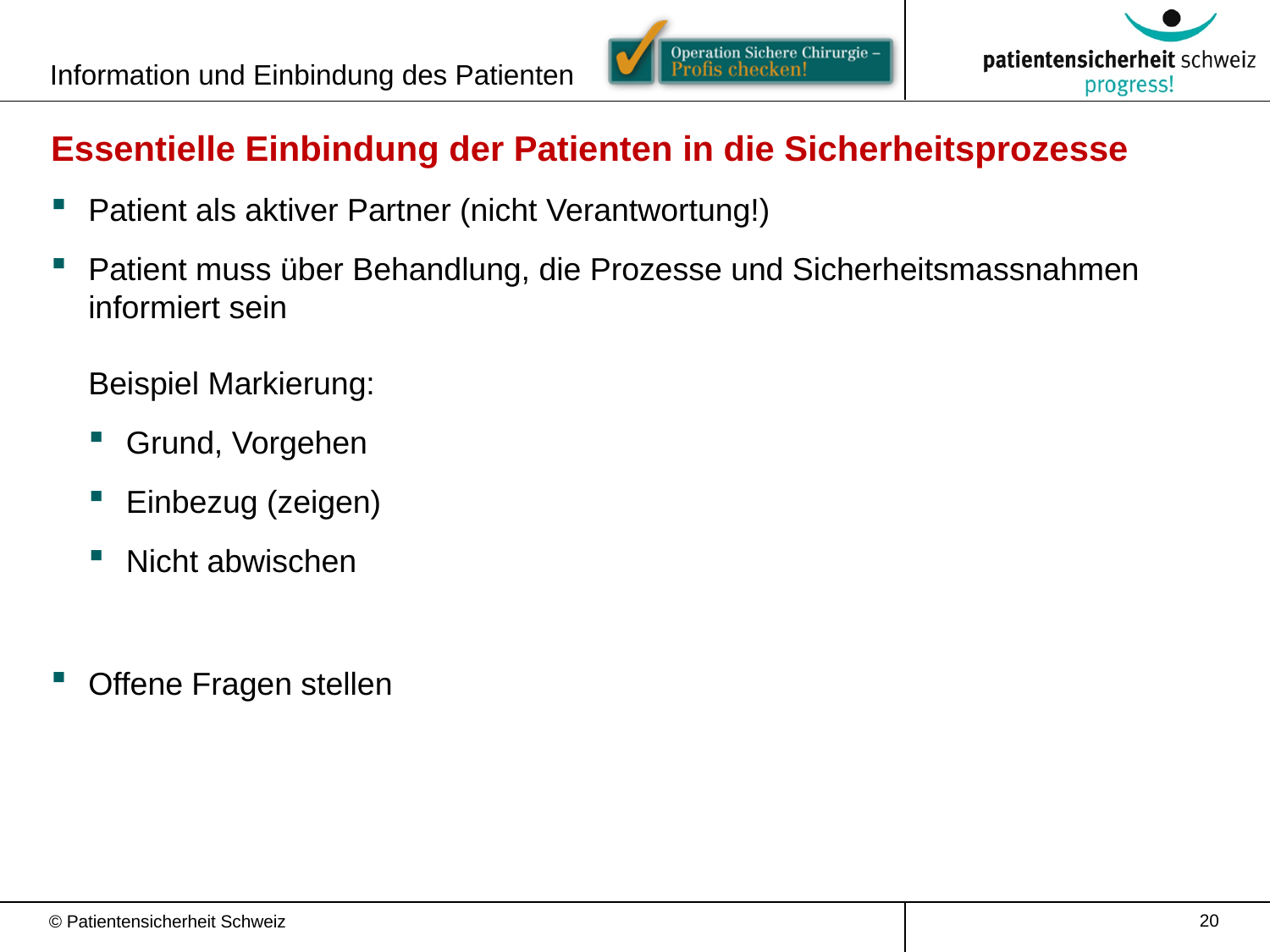

Information und Einbindung des Patienten
Essentielle Einbindung der Patienten in die Sicherheitsprozesse
Patient als aktiver Partner (nicht Verantwortung!)
Patient muss über Behandlung, die Prozesse und Sicherheitsmassnahmen informiert sein
Beispiel Markierung:
Grund, Vorgehen
Einbezug (zeigen)
Nicht abwischen

Offene Fragen stellen

20
© Patientensicherheit Schweiz